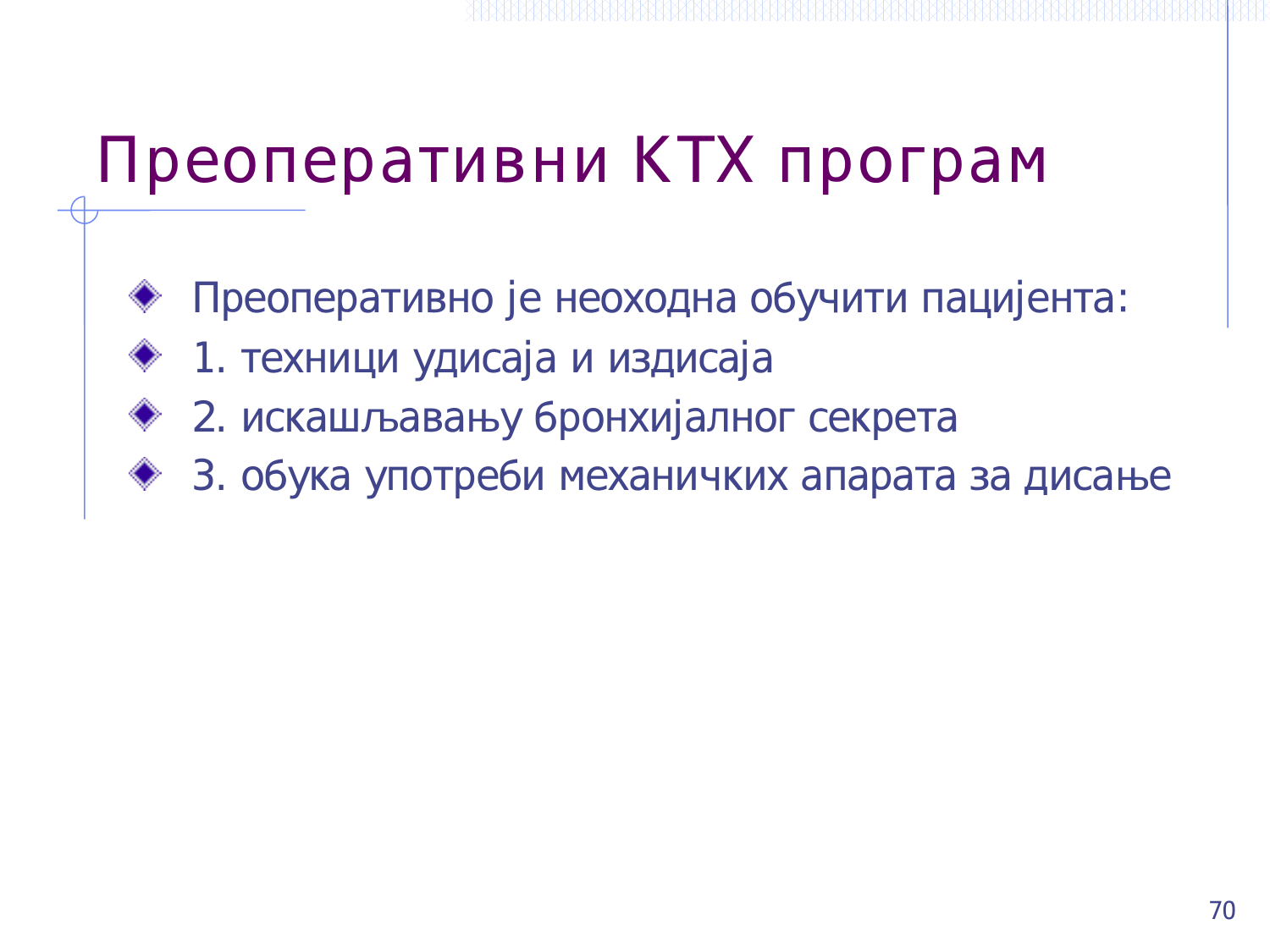

# Преоперативни КТХ програм
Преоперативно је неоходна обучити пацијента:
1. техници удисаја и издисаја
2. искашљавању бронхијалног секрета
3. обука употреби механичких апарата за дисање
70